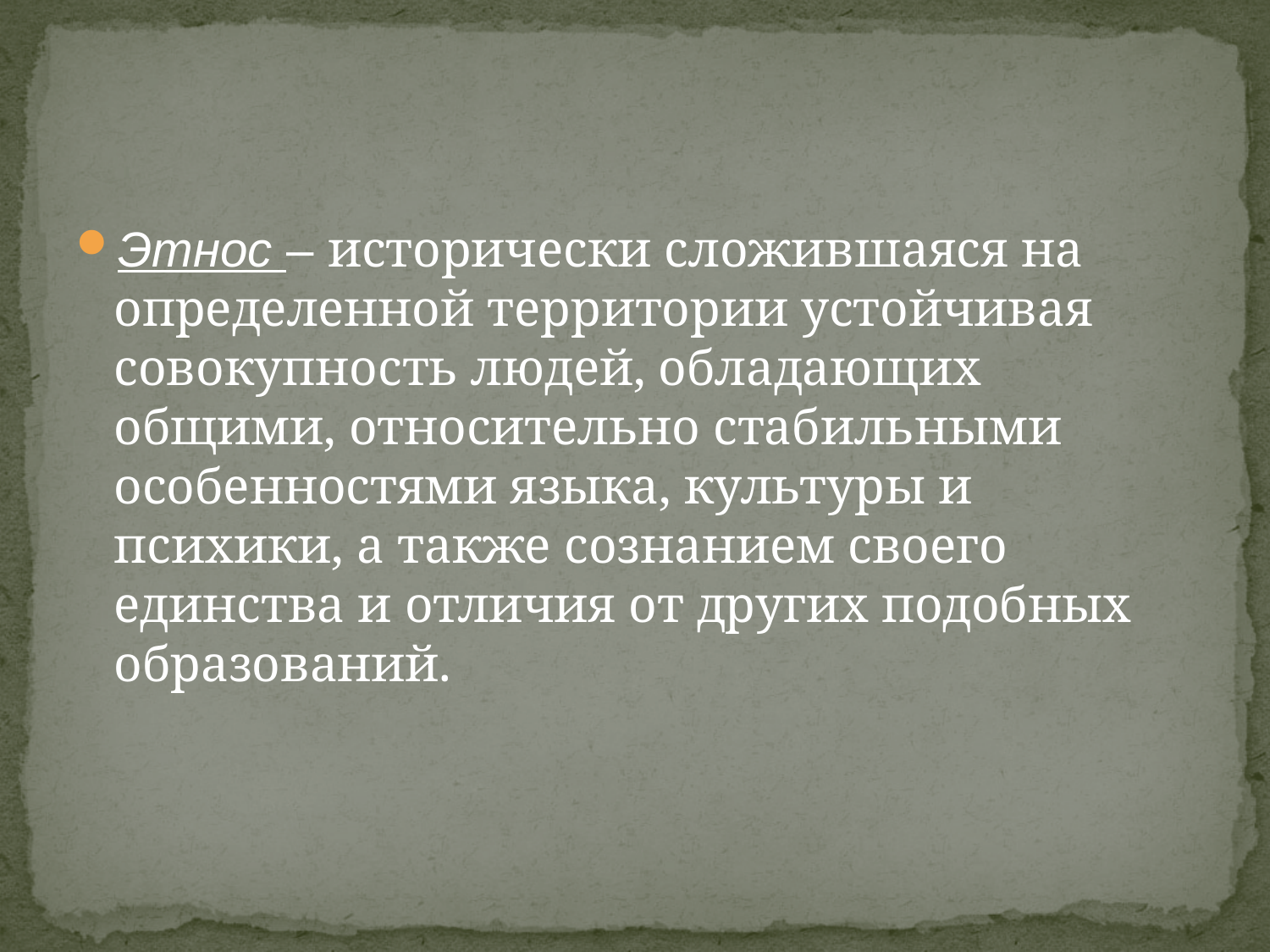

#
Этнос – исторически сложившаяся на определенной территории устойчивая совокупность людей, обладающих общими, относительно стабильными особенностями языка, культуры и психики, а также сознанием своего единства и отличия от других подобных образований.